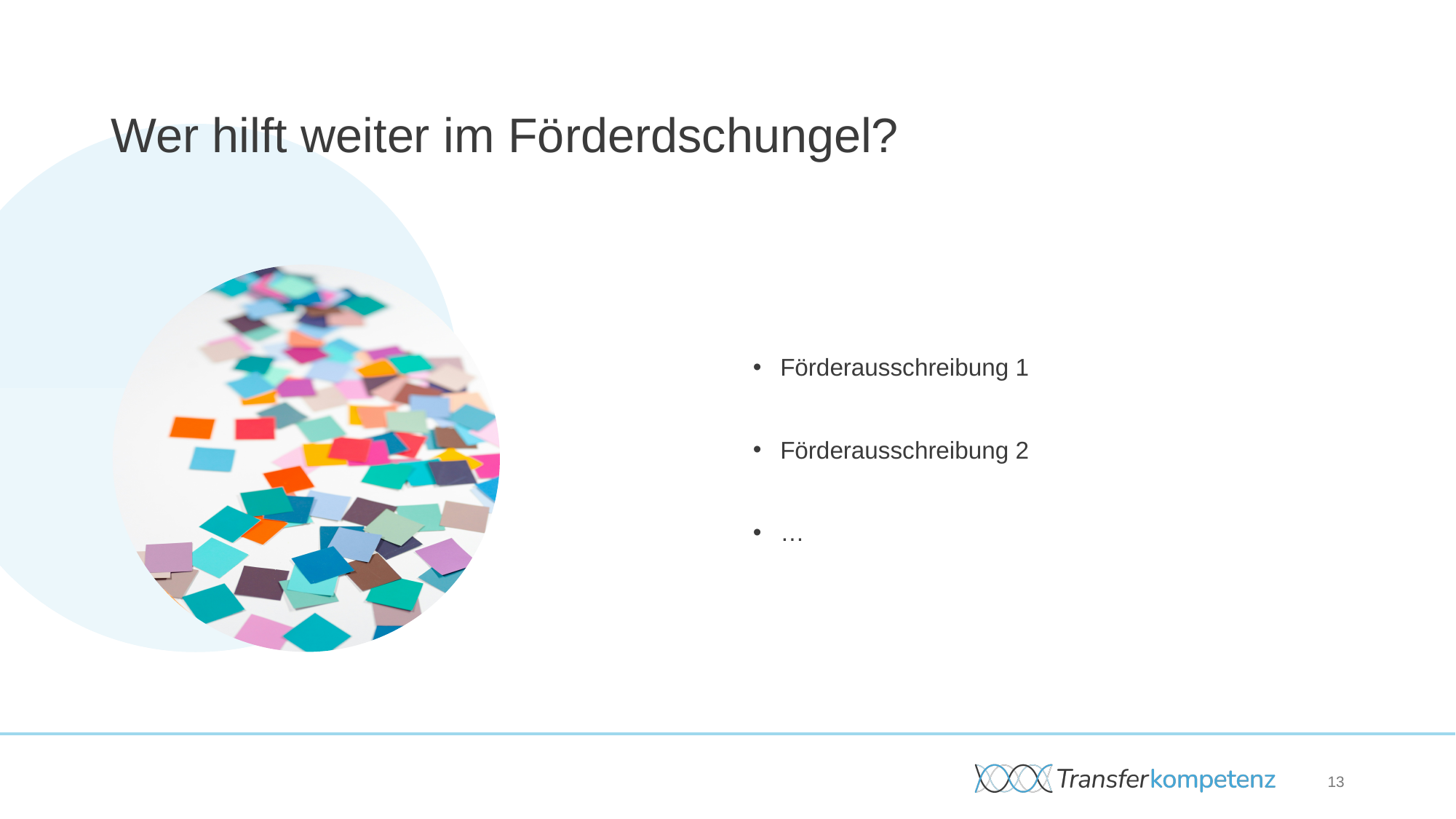

# Wer hilft weiter im Förderdschungel?

Förderausschreibung 1

Förderausschreibung 2

…

13